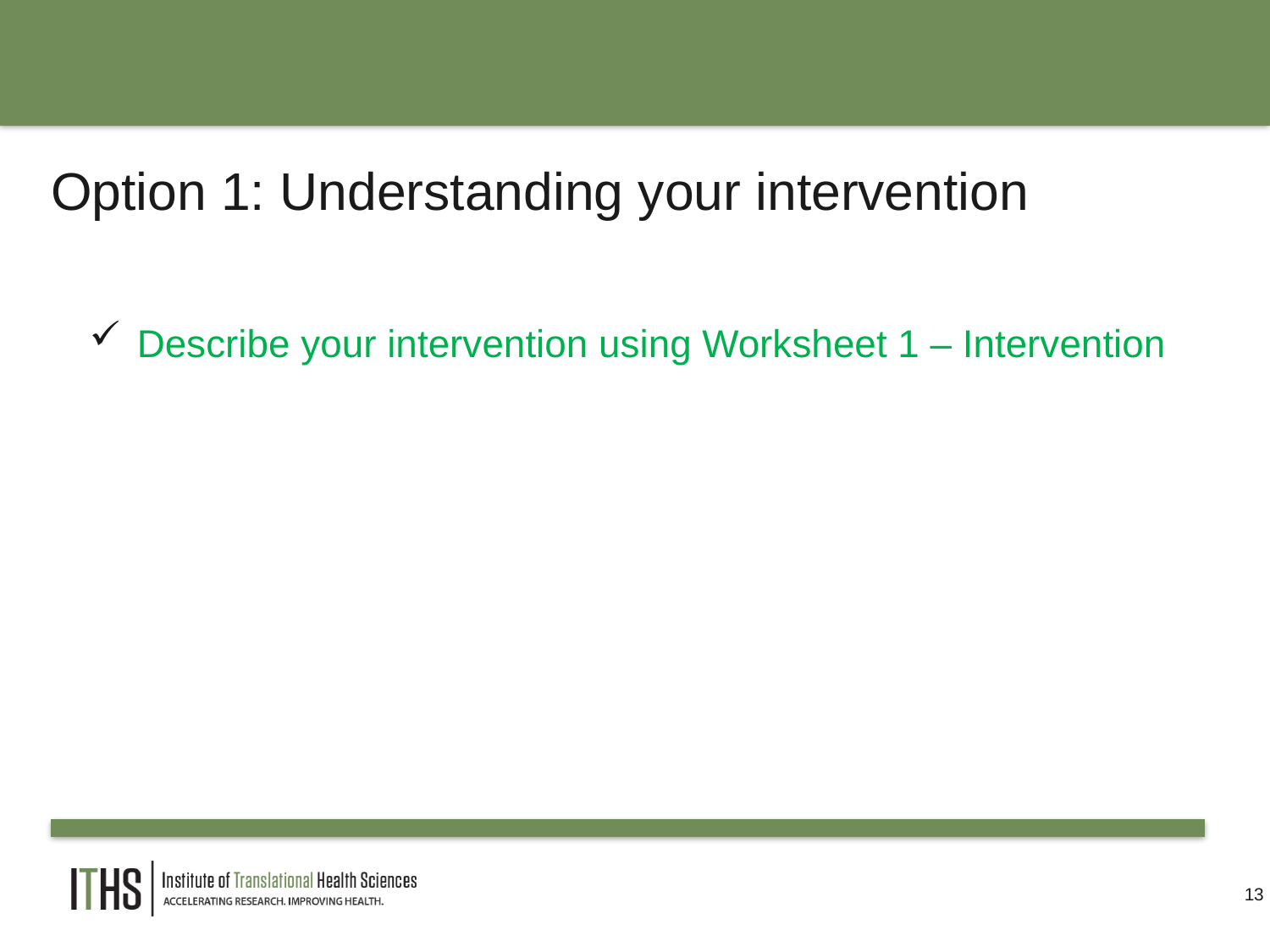

# Option 1: Understanding your intervention
Describe your intervention using Worksheet 1 – Intervention